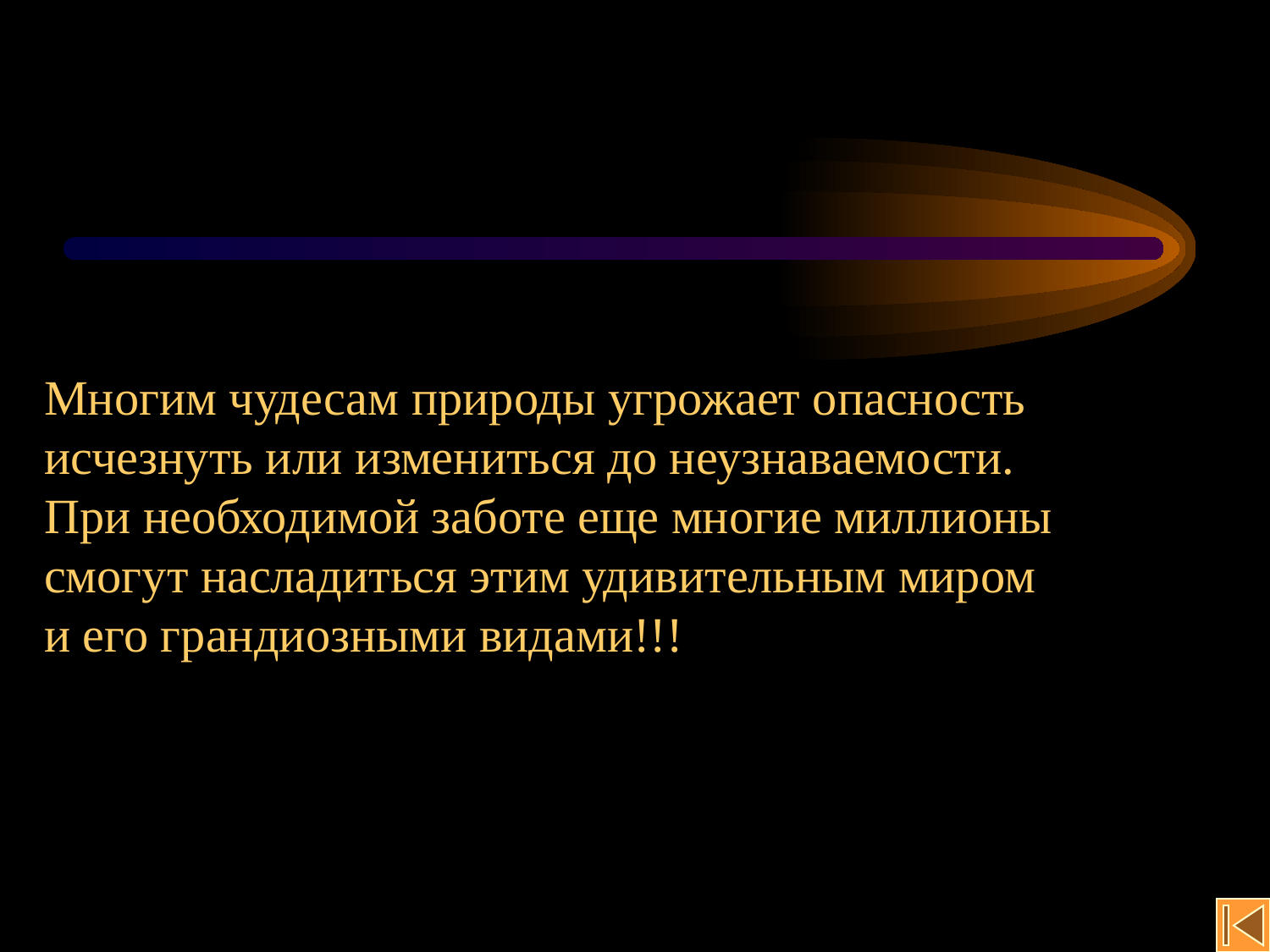

Многим чудесам природы угрожает опасность
исчезнуть или измениться до неузнаваемости.
При необходимой заботе еще многие миллионы
смогут насладиться этим удивительным миром
и его грандиозными видами!!!
Желаю приятного путешествия